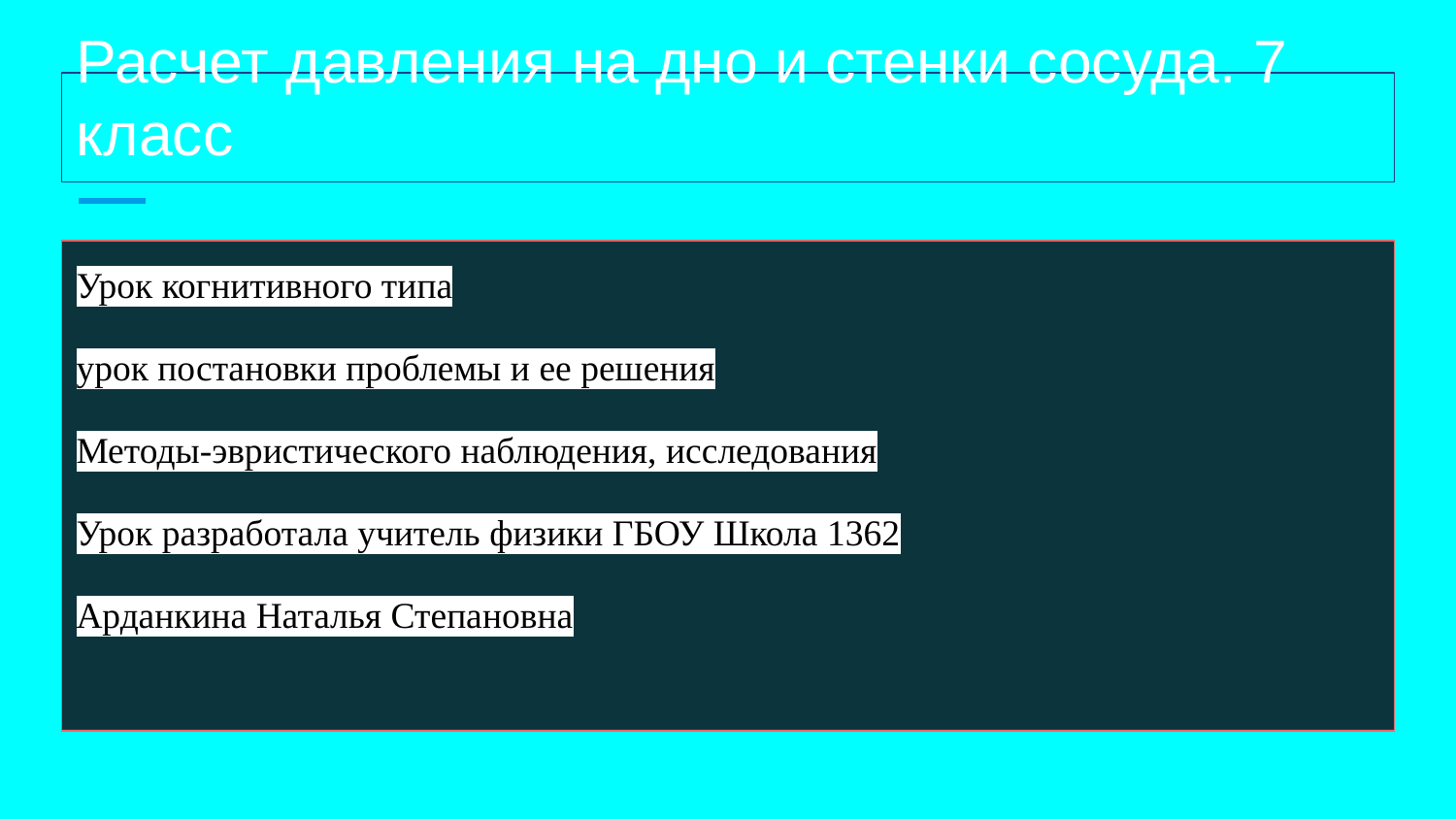

# Расчет давления на дно и стенки сосуда. 7 класс
Урок когнитивного типа
урок постановки проблемы и ее решения
Методы-эвристического наблюдения, исследования
Урок разработала учитель физики ГБОУ Школа 1362
Арданкина Наталья Степановна